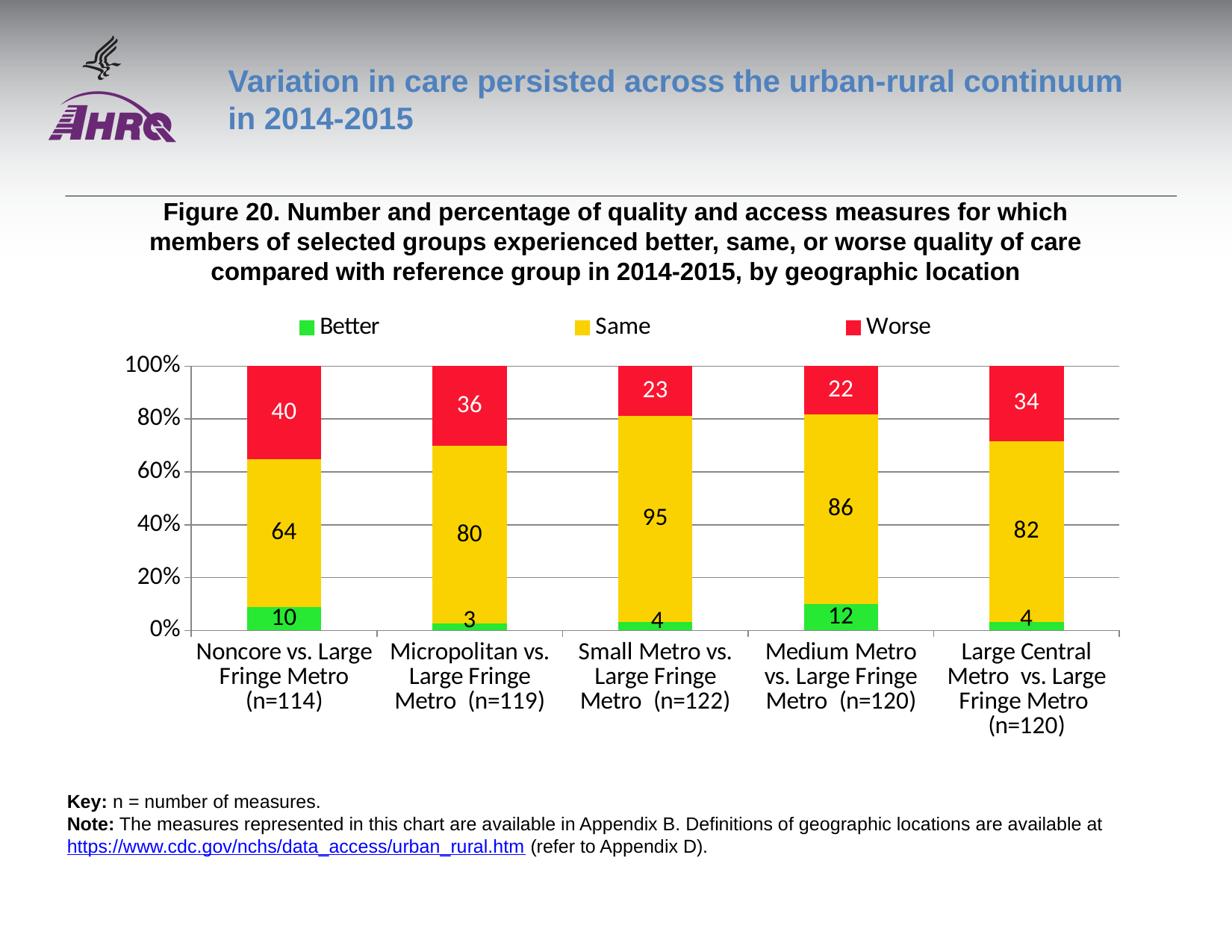

# Variation in care persisted across the urban-rural continuum in 2014-2015
Figure 20. Number and percentage of quality and access measures for which members of selected groups experienced better, same, or worse quality of care compared with reference group in 2014-2015, by geographic location

### Chart

| Category | Better | Same | Worse |
|---|---|---|---|
| Noncore vs. Large Fringe Metro (n=114) | 10.0 | 64.0 | 40.0 |
| Micropolitan vs. Large Fringe Metro  (n=119) | 3.0 | 80.0 | 36.0 |
| Small Metro vs. Large Fringe Metro  (n=122) | 4.0 | 95.0 | 23.0 |
| Medium Metro vs. Large Fringe Metro  (n=120) | 12.0 | 86.0 | 22.0 |
| Large Central Metro  vs. Large Fringe Metro  (n=120) | 4.0 | 82.0 | 34.0 |
Key: n = number of measures.
Note: The measures represented in this chart are available in Appendix B. Definitions of geographic locations are available at https://www.cdc.gov/nchs/data_access/urban_rural.htm (refer to Appendix D).